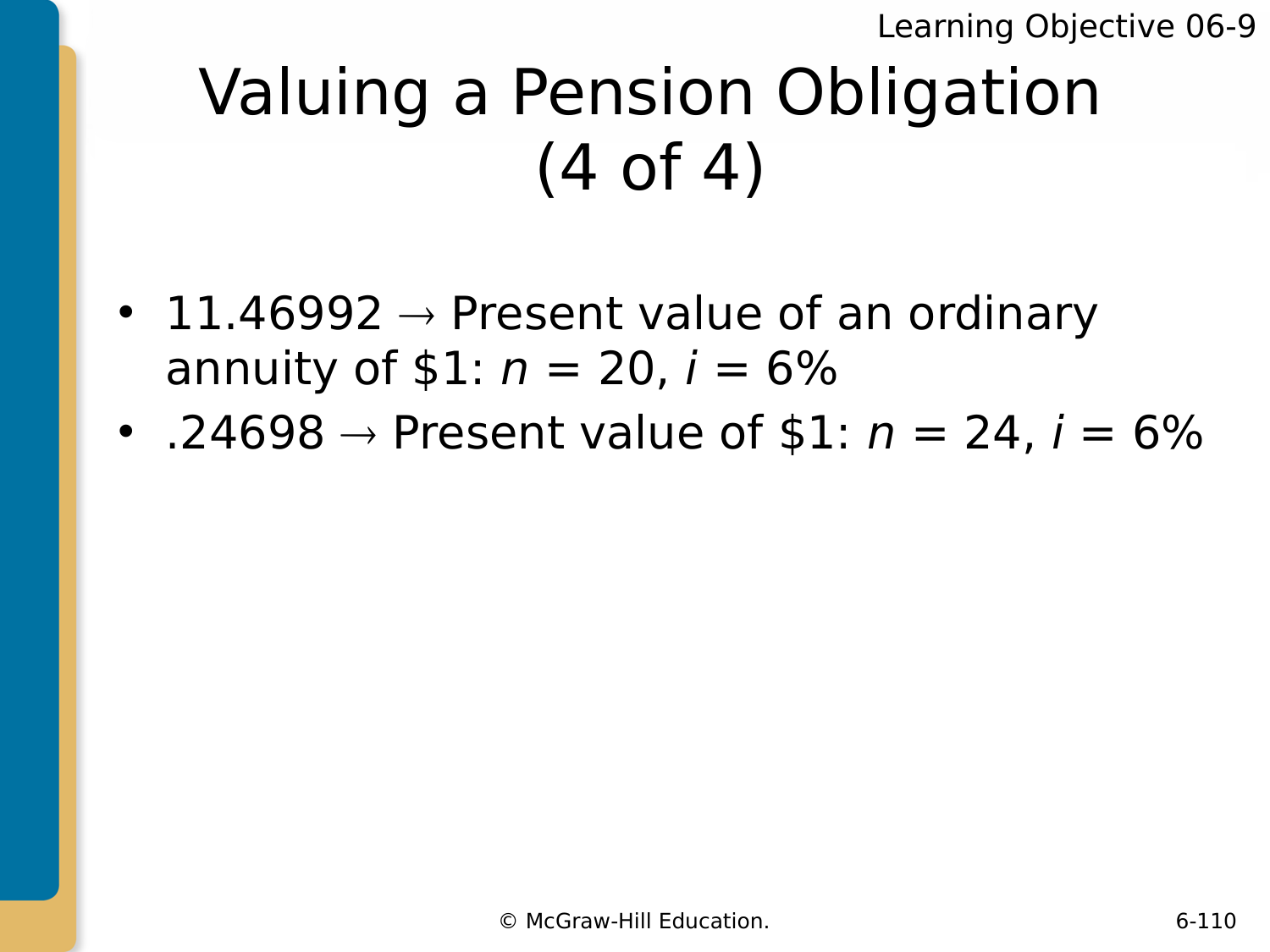

Learning Objective 06-9
# Valuing a Pension Obligation (4 of 4)
11.46992 → Present value of an ordinary annuity of $1: n = 20, i = 6%
.24698 → Present value of $1: n = 24, i = 6%